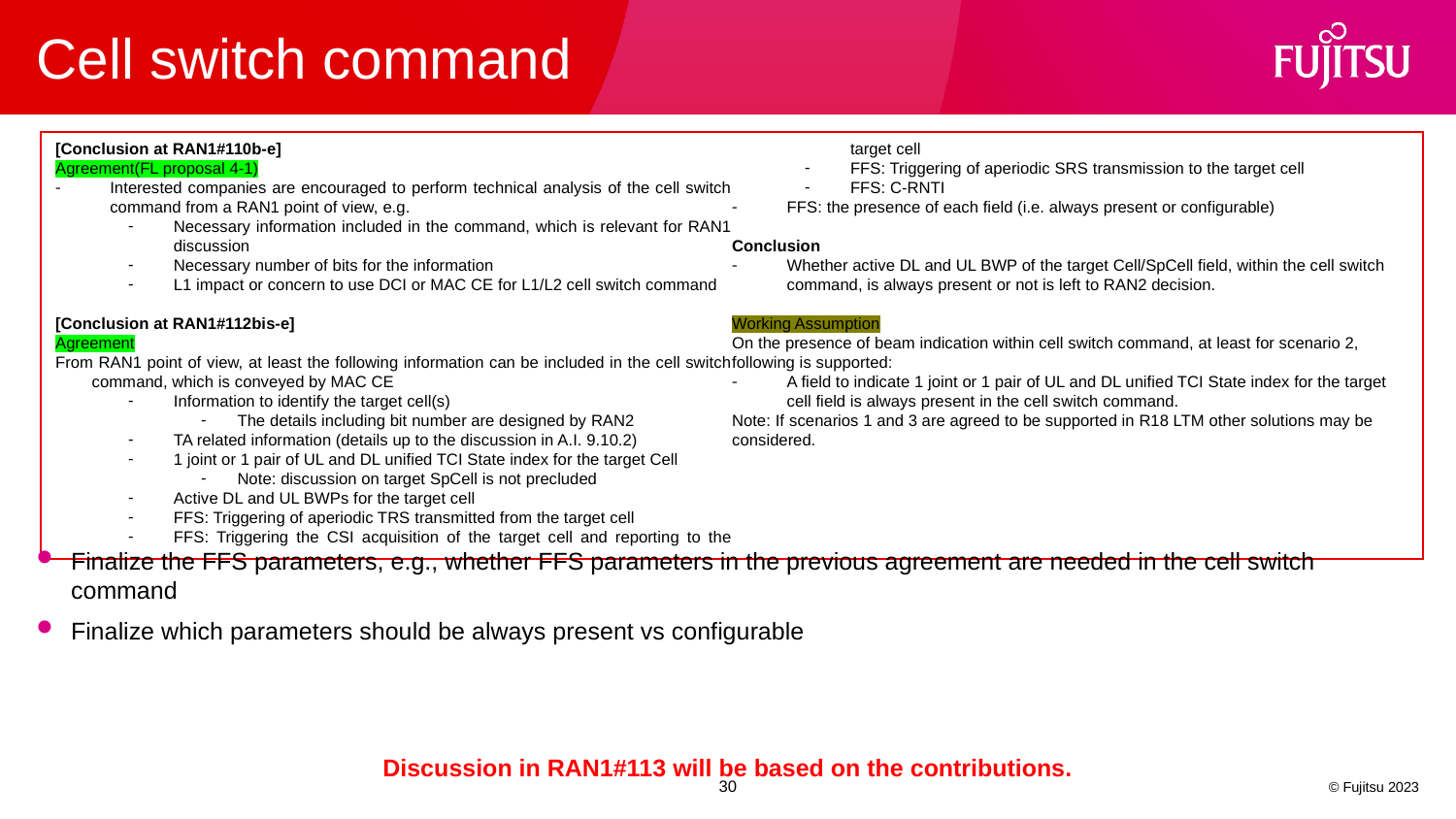

# Cell switch command
[Conclusion at RAN1#110b-e]
Agreement(FL proposal 4-1)
Interested companies are encouraged to perform technical analysis of the cell switch command from a RAN1 point of view, e.g.
Necessary information included in the command, which is relevant for RAN1 discussion
Necessary number of bits for the information
L1 impact or concern to use DCI or MAC CE for L1/L2 cell switch command

[Conclusion at RAN1#112bis-e]
Agreement
From RAN1 point of view, at least the following information can be included in the cell switch command, which is conveyed by MAC CE
Information to identify the target cell(s)
The details including bit number are designed by RAN2
TA related information (details up to the discussion in A.I. 9.10.2)
1 joint or 1 pair of UL and DL unified TCI State index for the target Cell
Note: discussion on target SpCell is not precluded
Active DL and UL BWPs for the target cell
FFS: Triggering of aperiodic TRS transmitted from the target cell
FFS: Triggering the CSI acquisition of the target cell and reporting to the target cell
FFS: Triggering of aperiodic SRS transmission to the target cell
FFS: C-RNTI
FFS: the presence of each field (i.e. always present or configurable)

Conclusion
Whether active DL and UL BWP of the target Cell/SpCell field, within the cell switch command, is always present or not is left to RAN2 decision.

Working Assumption
On the presence of beam indication within cell switch command, at least for scenario 2, following is supported:
A field to indicate 1 joint or 1 pair of UL and DL unified TCI State index for the target cell field is always present in the cell switch command.
Note: If scenarios 1 and 3 are agreed to be supported in R18 LTM other solutions may be considered.

Finalize the FFS parameters, e.g., whether FFS parameters in the previous agreement are needed in the cell switch command
Finalize which parameters should be always present vs configurable
Discussion in RAN1#113 will be based on the contributions.
30
© Fujitsu 2023